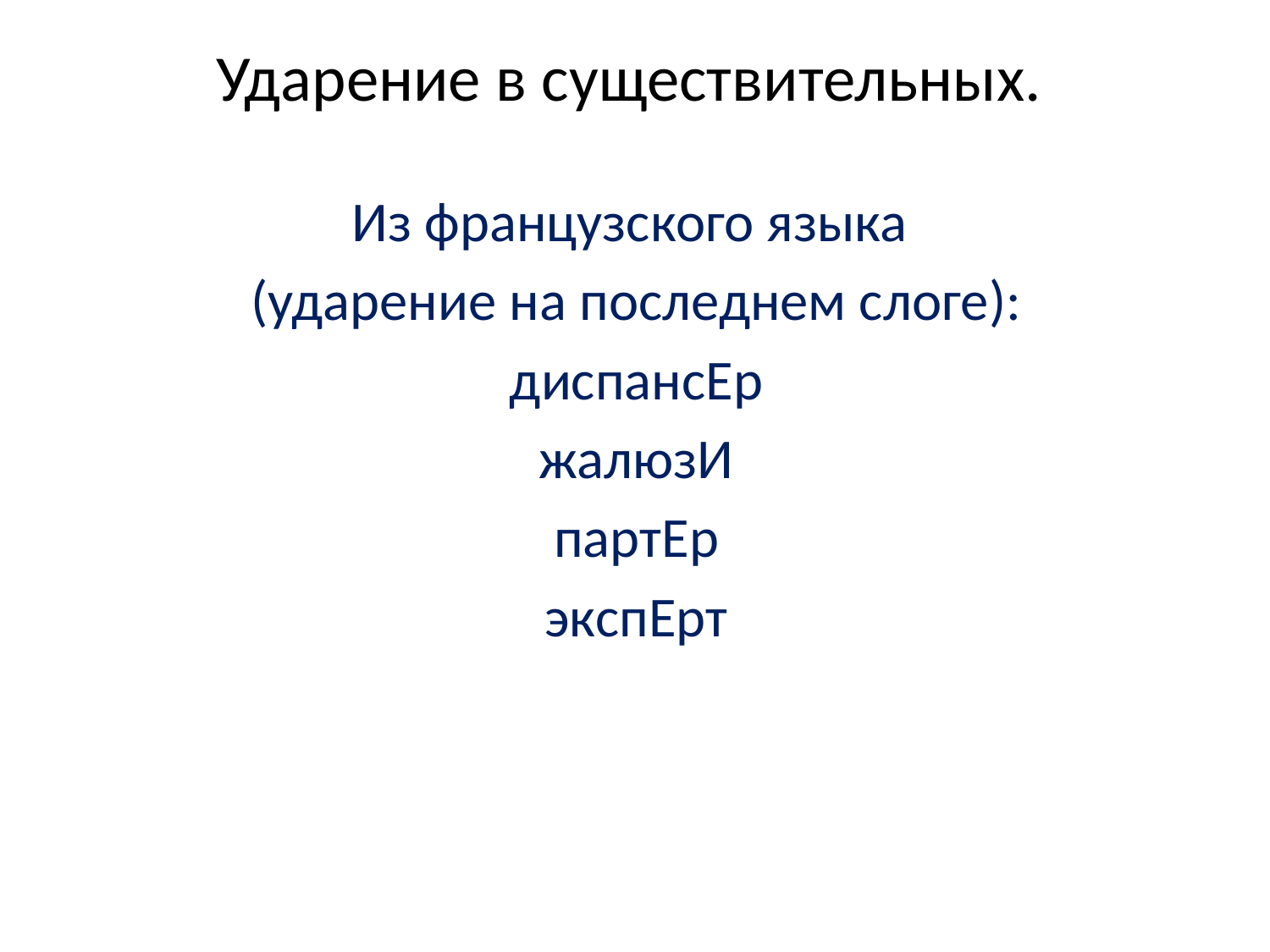

# Ударение в существительных.
Из французского языка
(ударение на последнем слоге):
диспансЕр
жалюзИ
партЕр
экспЕрт